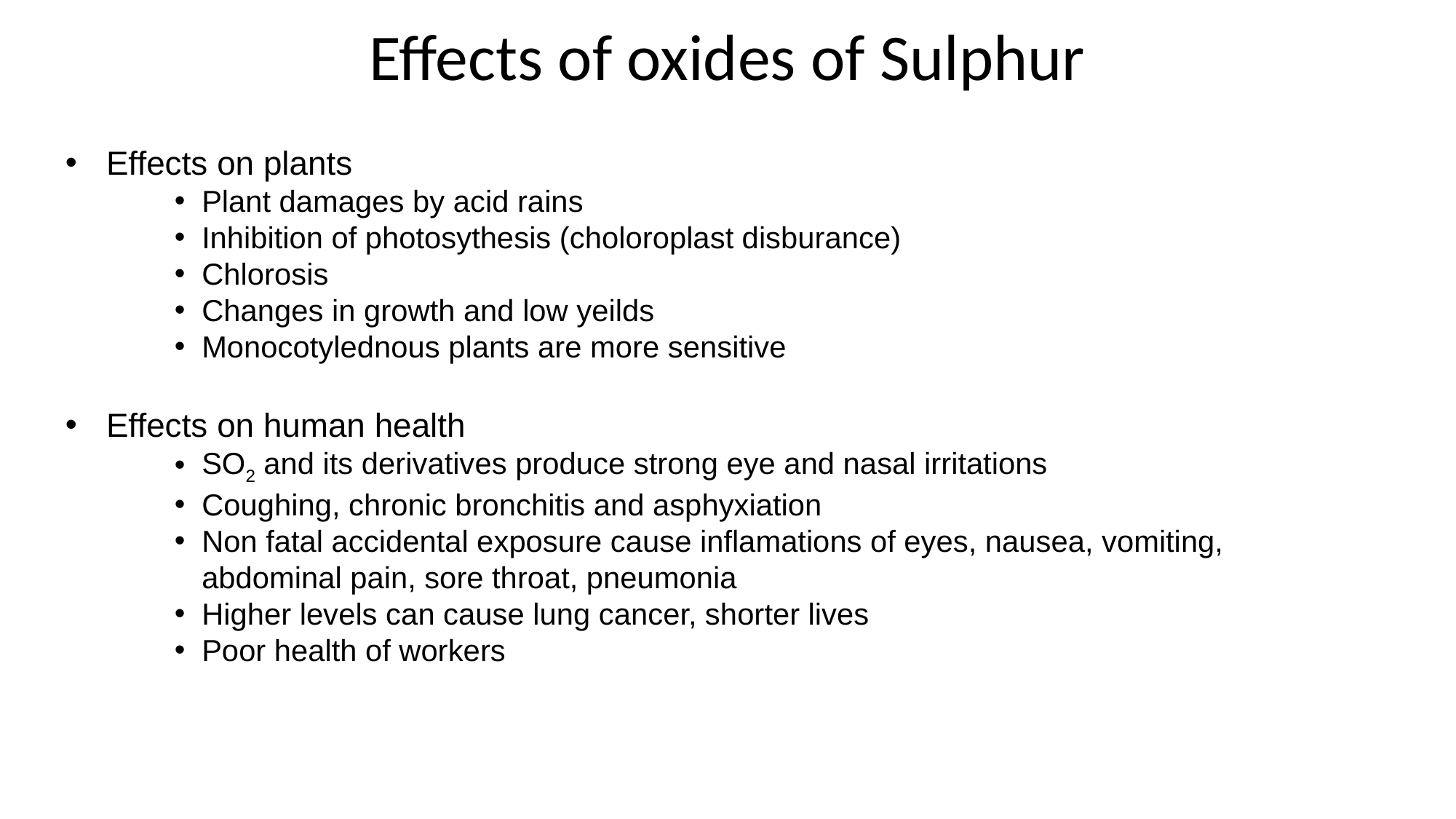

# Effects of oxides of Sulphur
Effects on plants
Plant damages by acid rains
Inhibition of photosythesis (choloroplast disburance)
Chlorosis
Changes in growth and low yeilds
Monocotylednous plants are more sensitive

Effects on human health
SO2 and its derivatives produce strong eye and nasal irritations
Coughing, chronic bronchitis and asphyxiation
Non fatal accidental exposure cause inflamations of eyes, nausea, vomiting,
abdominal pain, sore throat, pneumonia
Higher levels can cause lung cancer, shorter lives
Poor health of workers